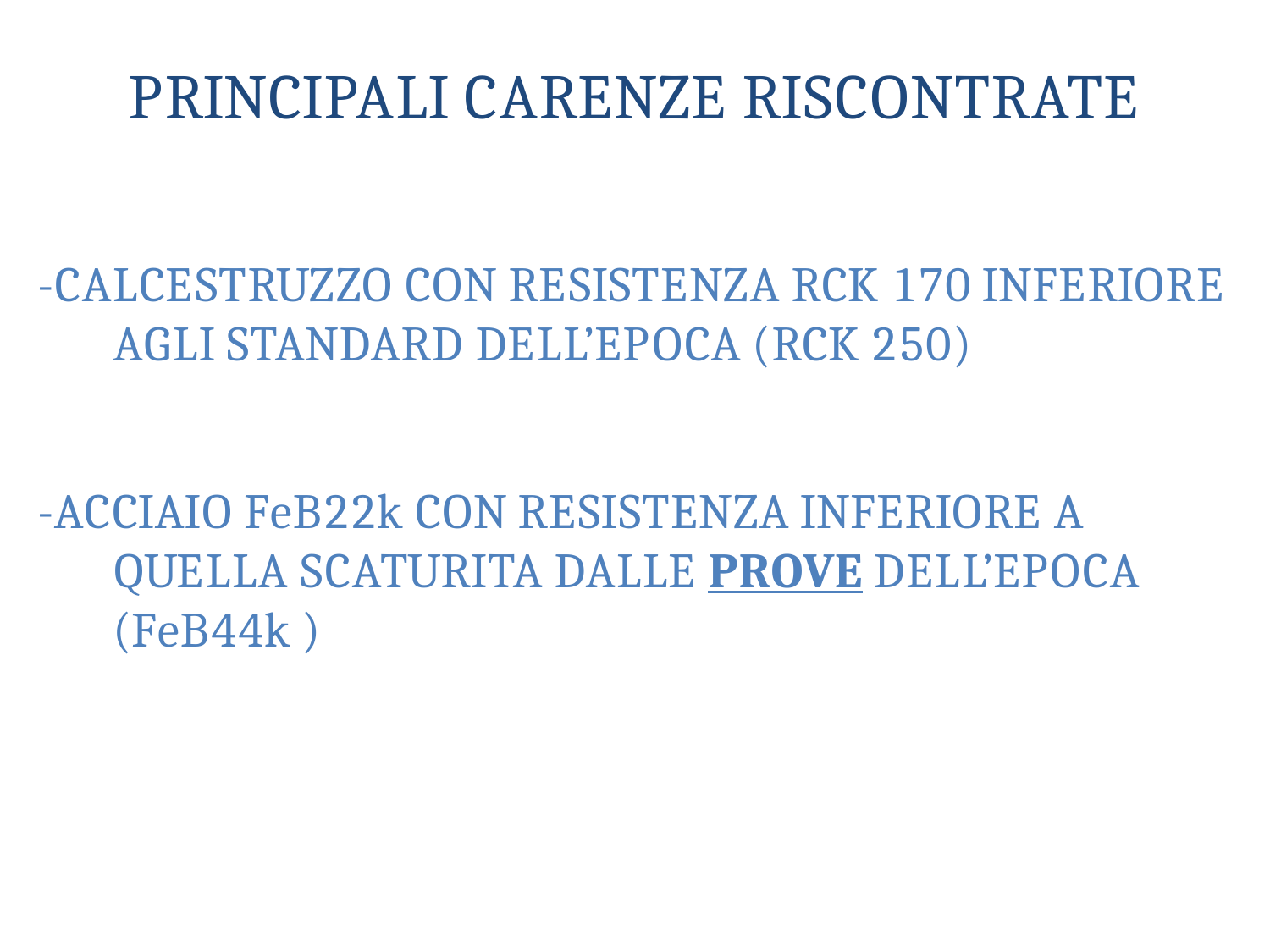

# PRINCIPALI CARENZE RISCONTRATE
-CALCESTRUZZO CON RESISTENZA RCK 170 INFERIORE AGLI STANDARD DELL’EPOCA (RCK 250)

-ACCIAIO FeB22k CON RESISTENZA INFERIORE A QUELLA SCATURITA DALLE PROVE DELL’EPOCA (FeB44k )

PROPRIETA’ DEI MATERIALI SCARSE